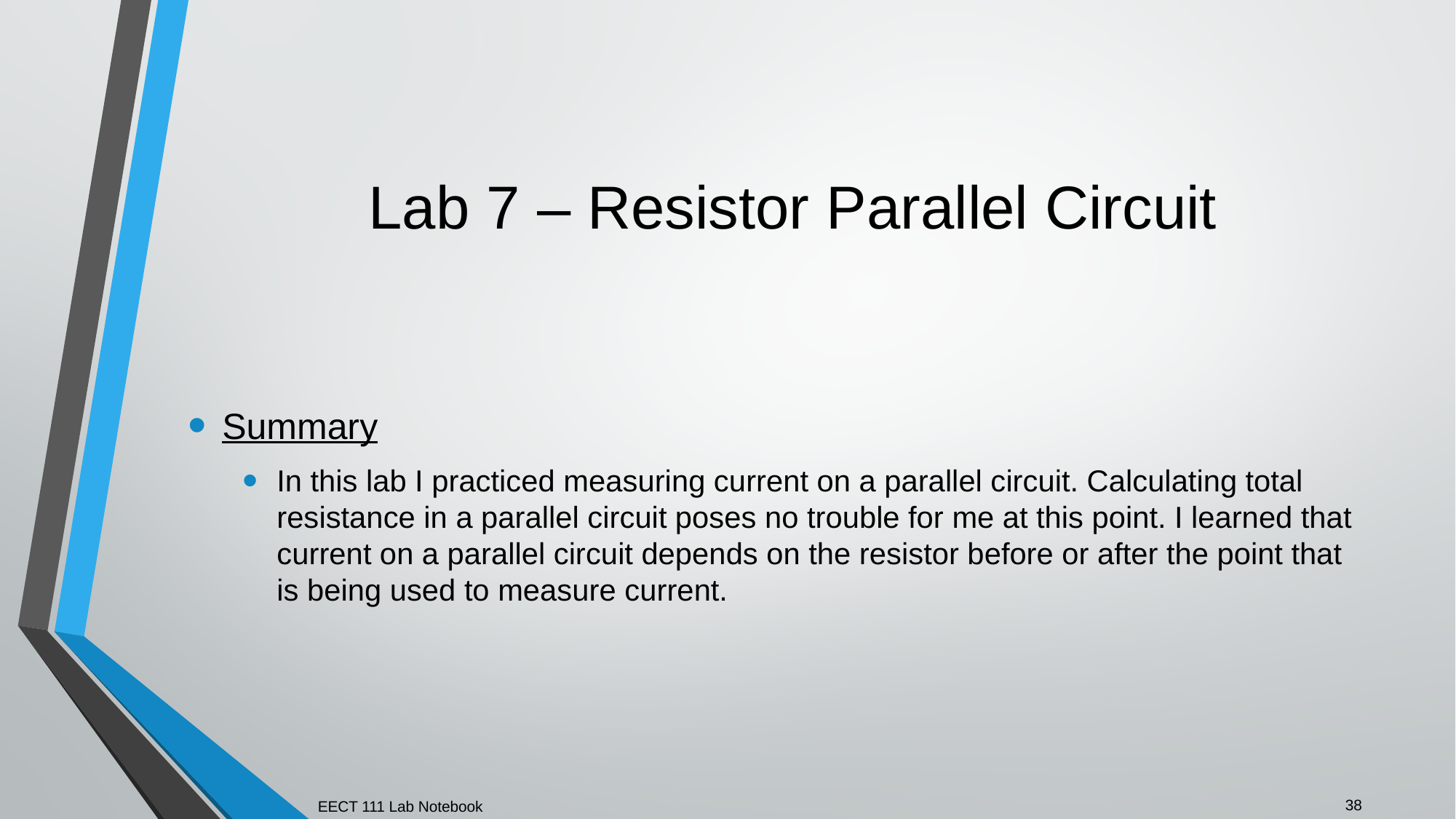

Lab 7 – Resistor Parallel Circuit
Summary
In this lab I practiced measuring current on a parallel circuit. Calculating total resistance in a parallel circuit poses no trouble for me at this point. I learned that current on a parallel circuit depends on the resistor before or after the point that is being used to measure current.
38
EECT 111 Lab Notebook